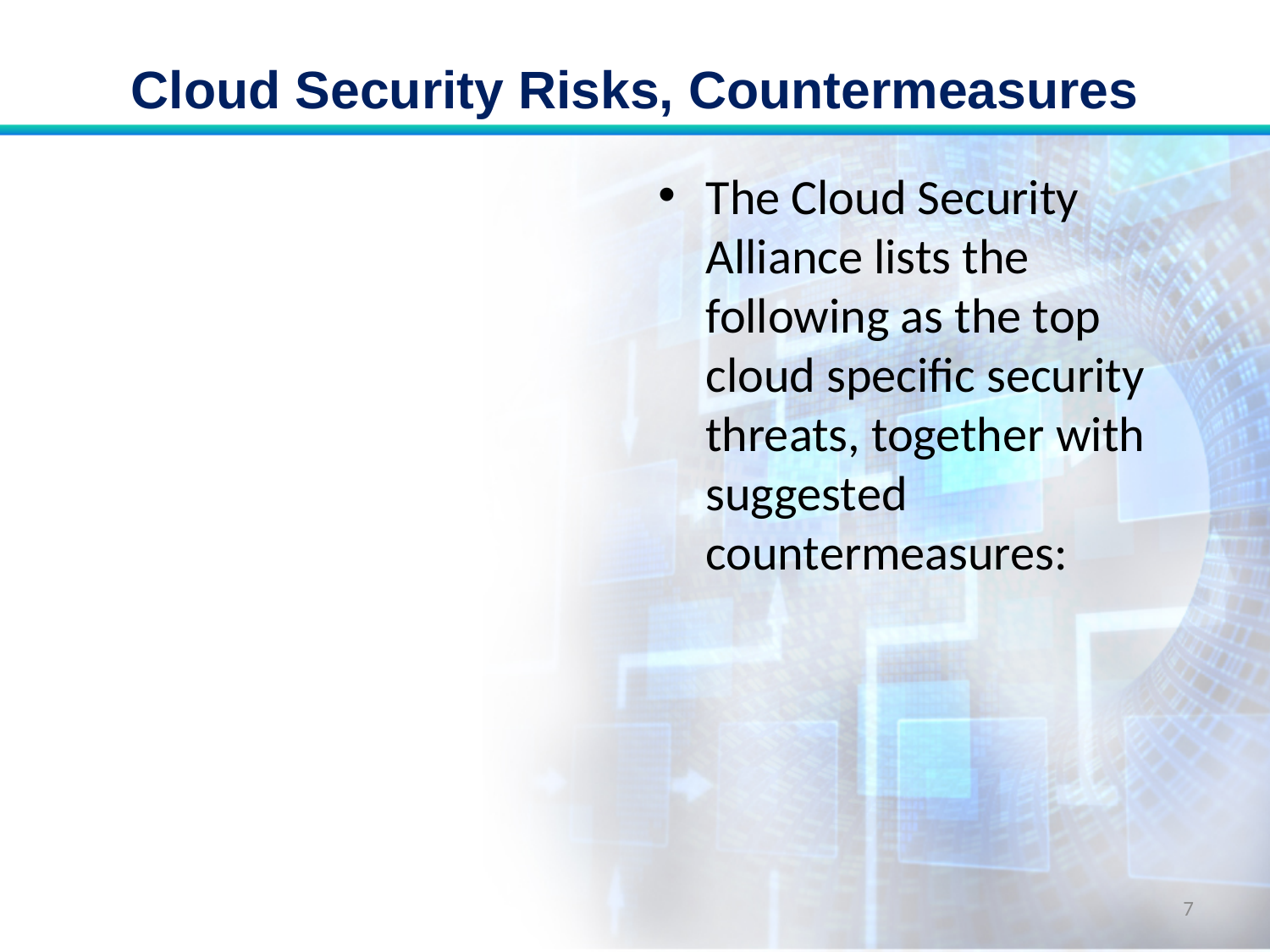

# Cloud Security Risks, Countermeasures
The Cloud Security Alliance lists the following as the top cloud specific security threats, together with suggested countermeasures:

7